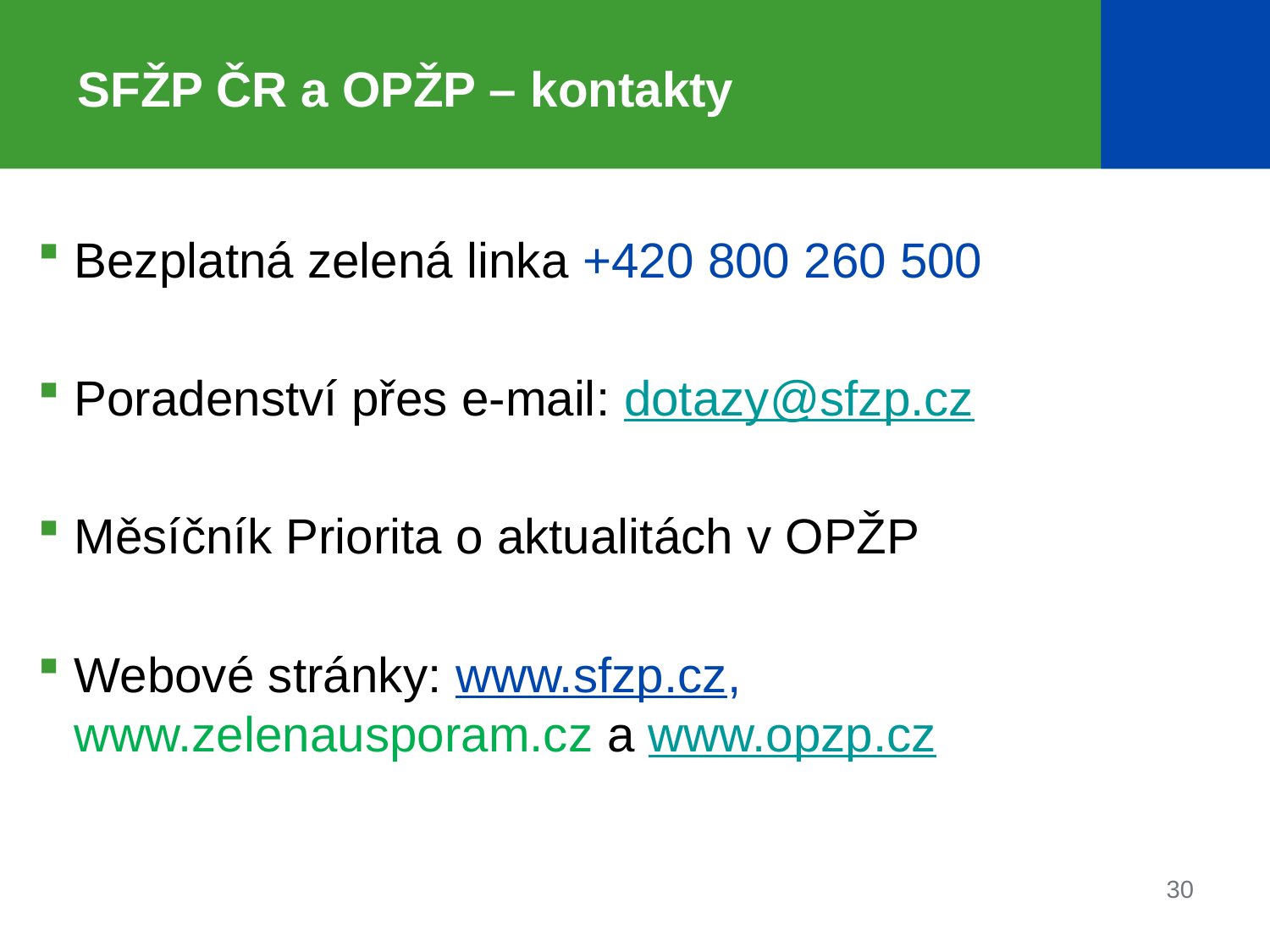

SFŽP ČR a OPŽP – kontakty
Bezplatná zelená linka +420 800 260 500

Poradenství přes e-mail: dotazy@sfzp.cz

Měsíčník Priorita o aktualitách v OPŽP

Webové stránky: www.sfzp.cz, www.zelenausporam.cz a www.opzp.cz

30